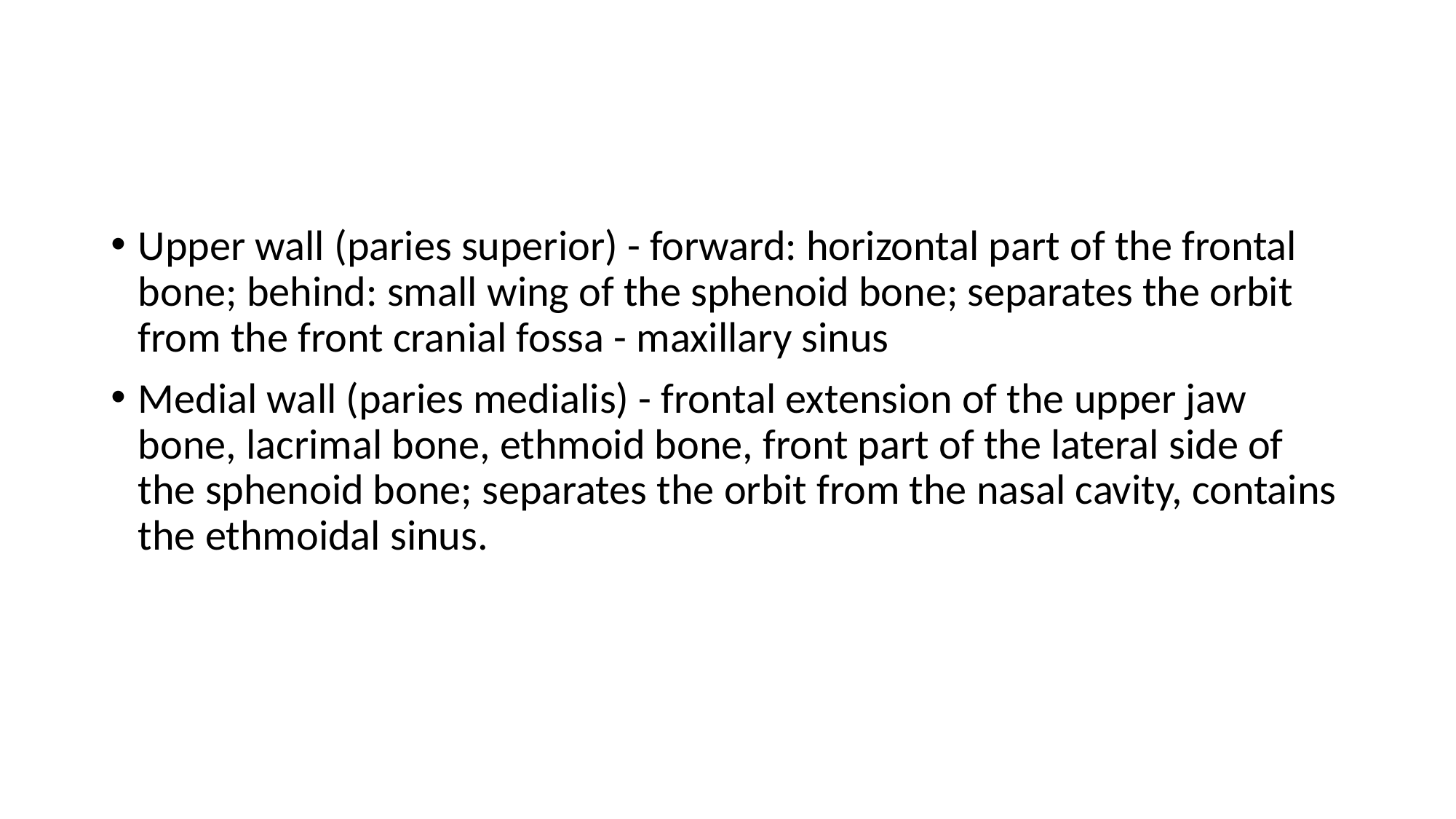

#
Upper wall (paries superior) - forward: horizontal part of the frontal bone; behind: small wing of the sphenoid bone; separates the orbit from the front cranial fossa - maxillary sinus
Medial wall (paries medialis) - frontal extension of the upper jaw bone, lacrimal bone, ethmoid bone, front part of the lateral side of the sphenoid bone; separates the orbit from the nasal cavity, contains the ethmoidal sinus.